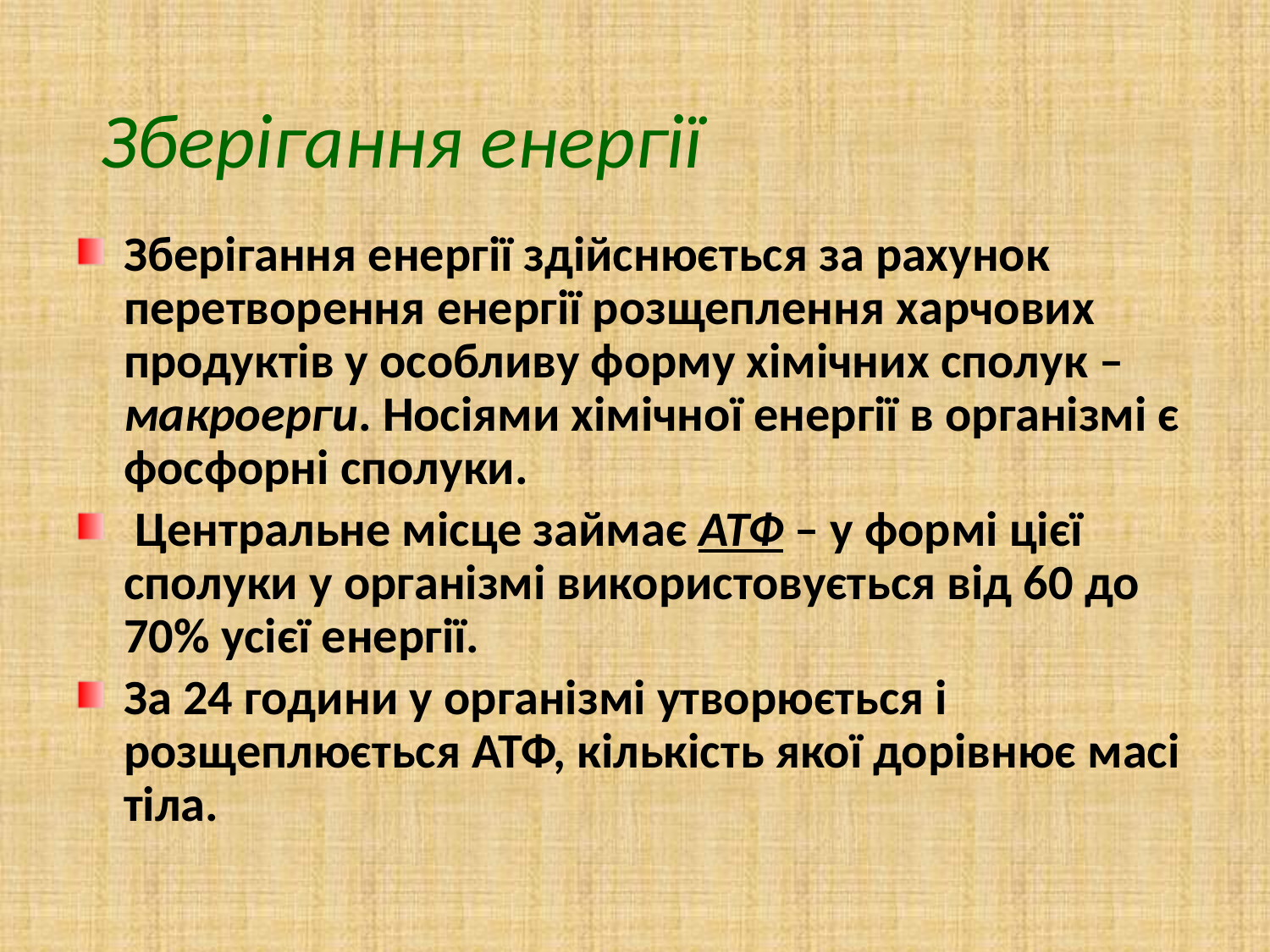

Зберігання енергії
Зберігання енергії здійснюється за рахунок перетворення енергії розщеплення харчових продуктів у особливу форму хімічних сполук – макроерги. Носіями хімічної енергії в організмі є фосфорні сполуки.
 Центральне місце займає АТФ – у формі цієї сполуки у організмі використовується від 60 до 70% усієї енергії.
За 24 години у організмі утворюється і розщеплюється АТФ, кількість якої дорівнює масі тіла.